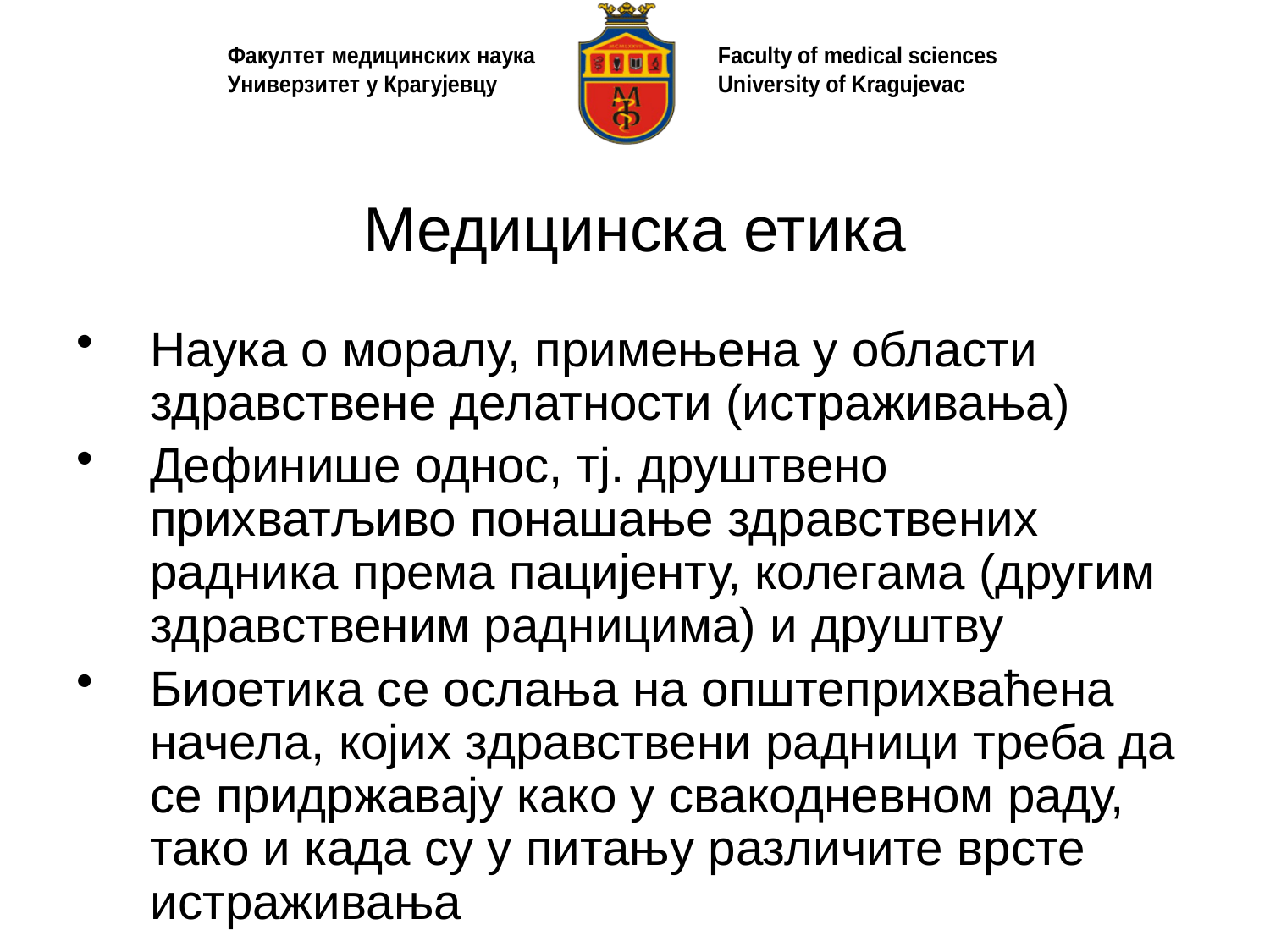

# Медицинска етика
Наука о моралу, примењена у области здравствене делатности (истраживања)
Дефинише однос, тј. друштвено прихватљиво понашање здравствених радника према пацијенту, колегама (другим здравственим радницима) и друштву
Биоетика се ослања на општеприхваћена начела, којих здравствени радници треба да се придржавају како у свакодневном раду, тако и када су у питању различите врсте истраживања